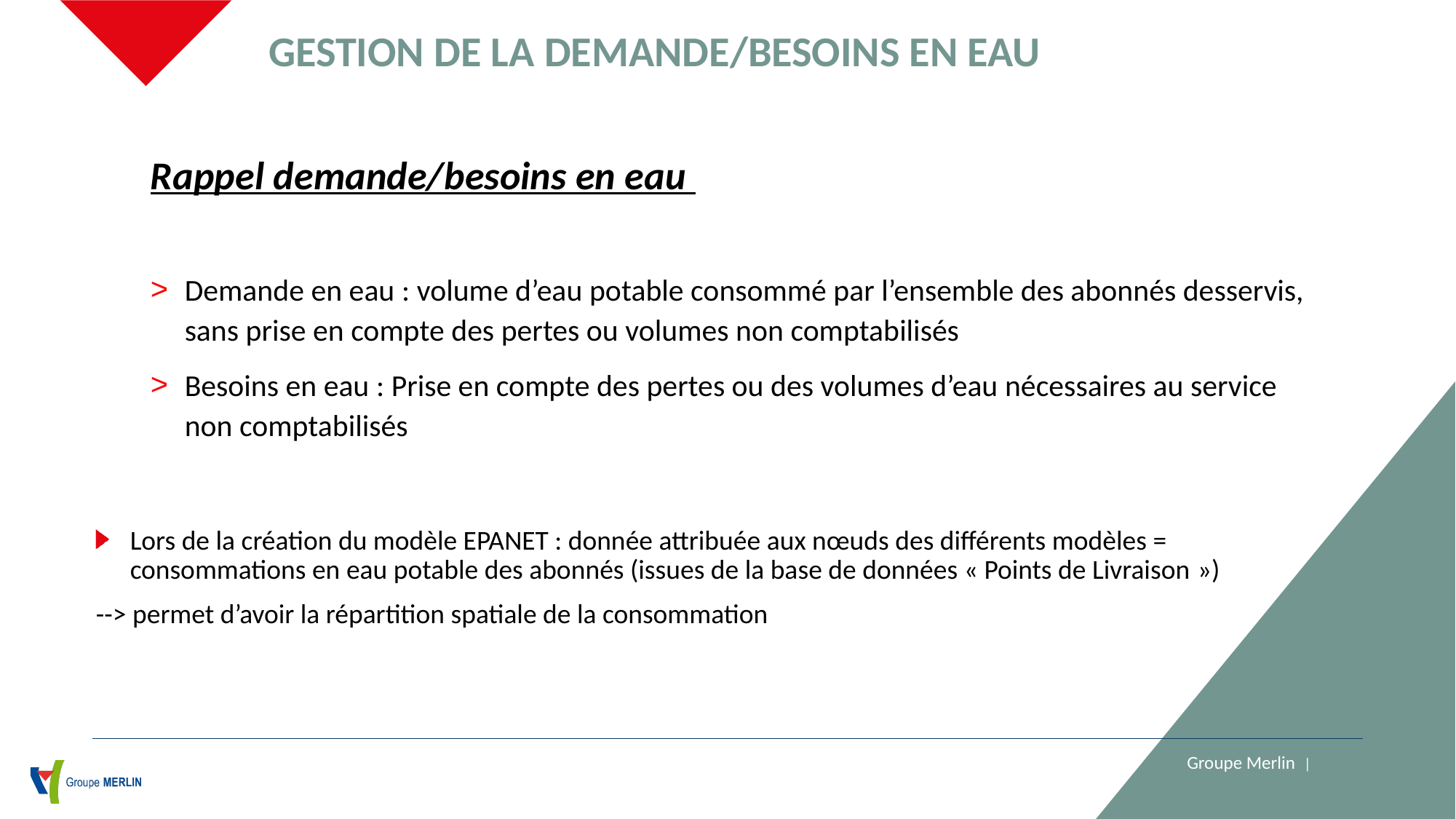

Gestion de la demande/besoins en eau
Rappel demande/besoins en eau

Demande en eau : volume d’eau potable consommé par l’ensemble des abonnés desservis, sans prise en compte des pertes ou volumes non comptabilisés
Besoins en eau : Prise en compte des pertes ou des volumes d’eau nécessaires au service non comptabilisés

Lors de la création du modèle EPANET : donnée attribuée aux nœuds des différents modèles = consommations en eau potable des abonnés (issues de la base de données « Points de Livraison »)
--> permet d’avoir la répartition spatiale de la consommation